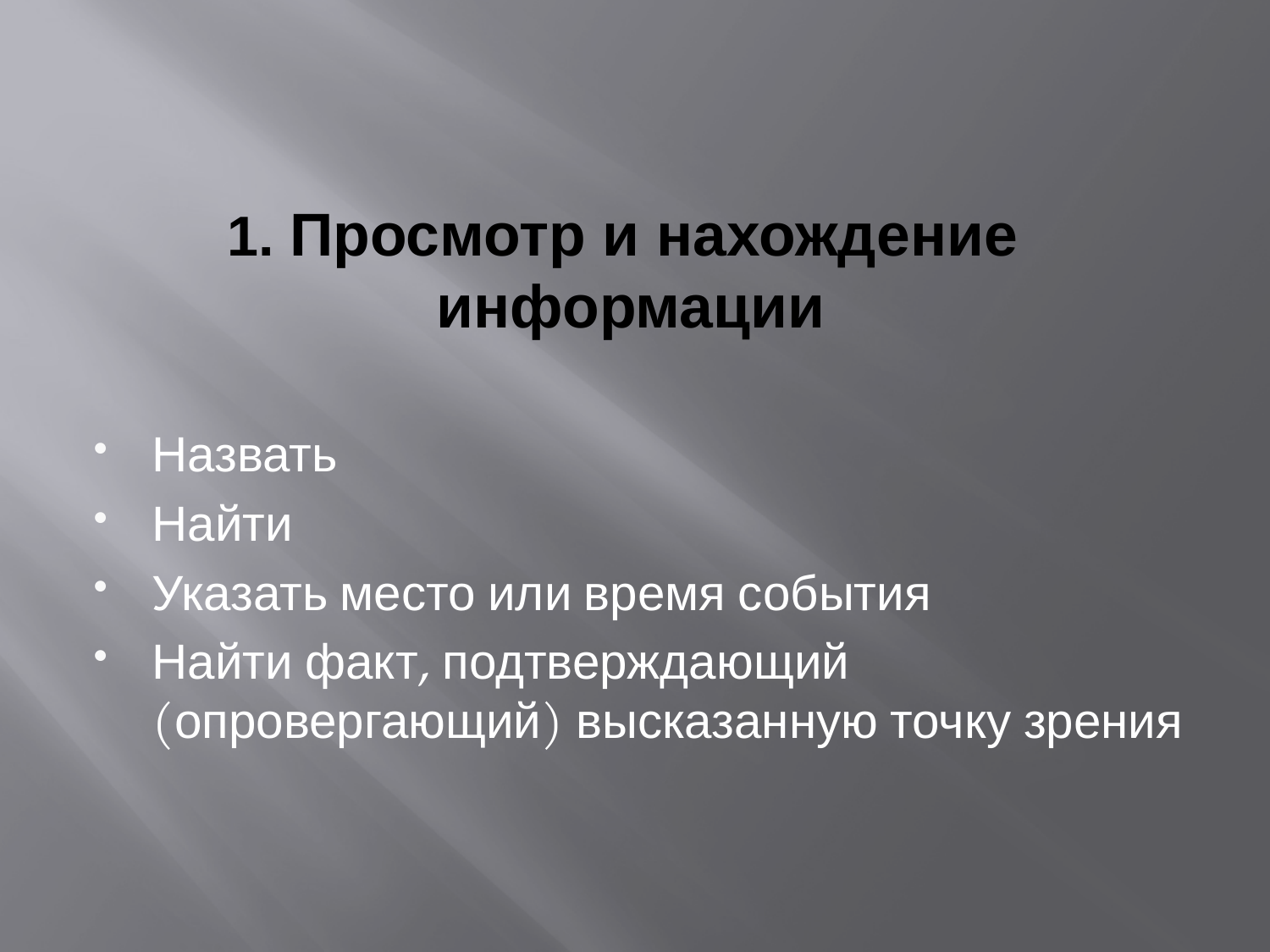

# 1. Просмотр и нахождение информации
Назвать
Найти
Указать место или время события
Найти факт, подтверждающий (опровергающий) высказанную точку зрения